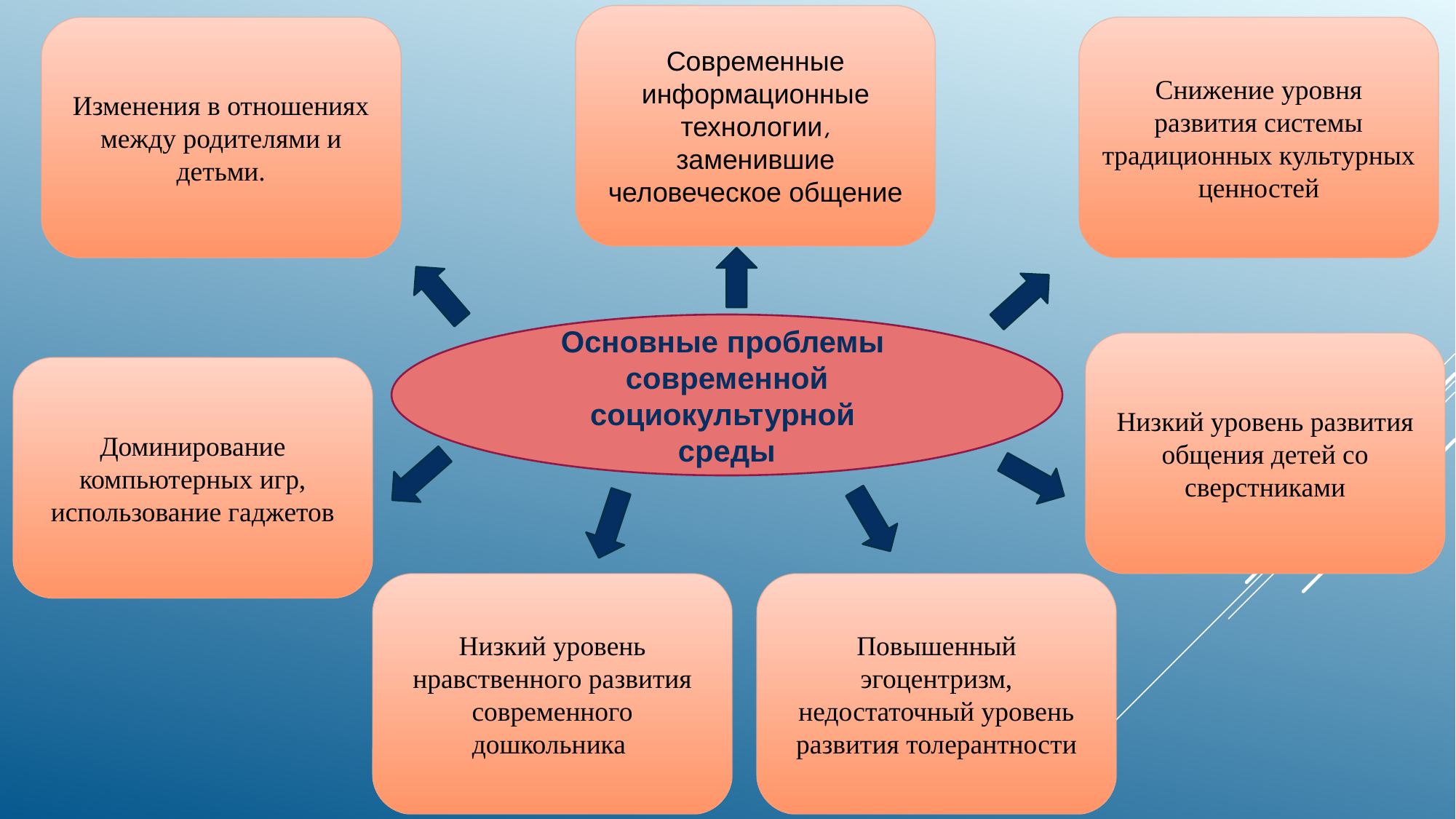

Современные информационные технологии, заменившие человеческое общение
Изменения в отношениях между родителями и детьми.
Снижение уровня развития системы традиционных культурных ценностей

Основные проблемы
современной социокультурной
среды
Низкий уровень развития общения детей со сверстниками
Доминирование компьютерных игр, использование гаджетов

Низкий уровень нравственного развития современного дошкольника
Повышенный эгоцентризм, недостаточный уровень развития толерантности